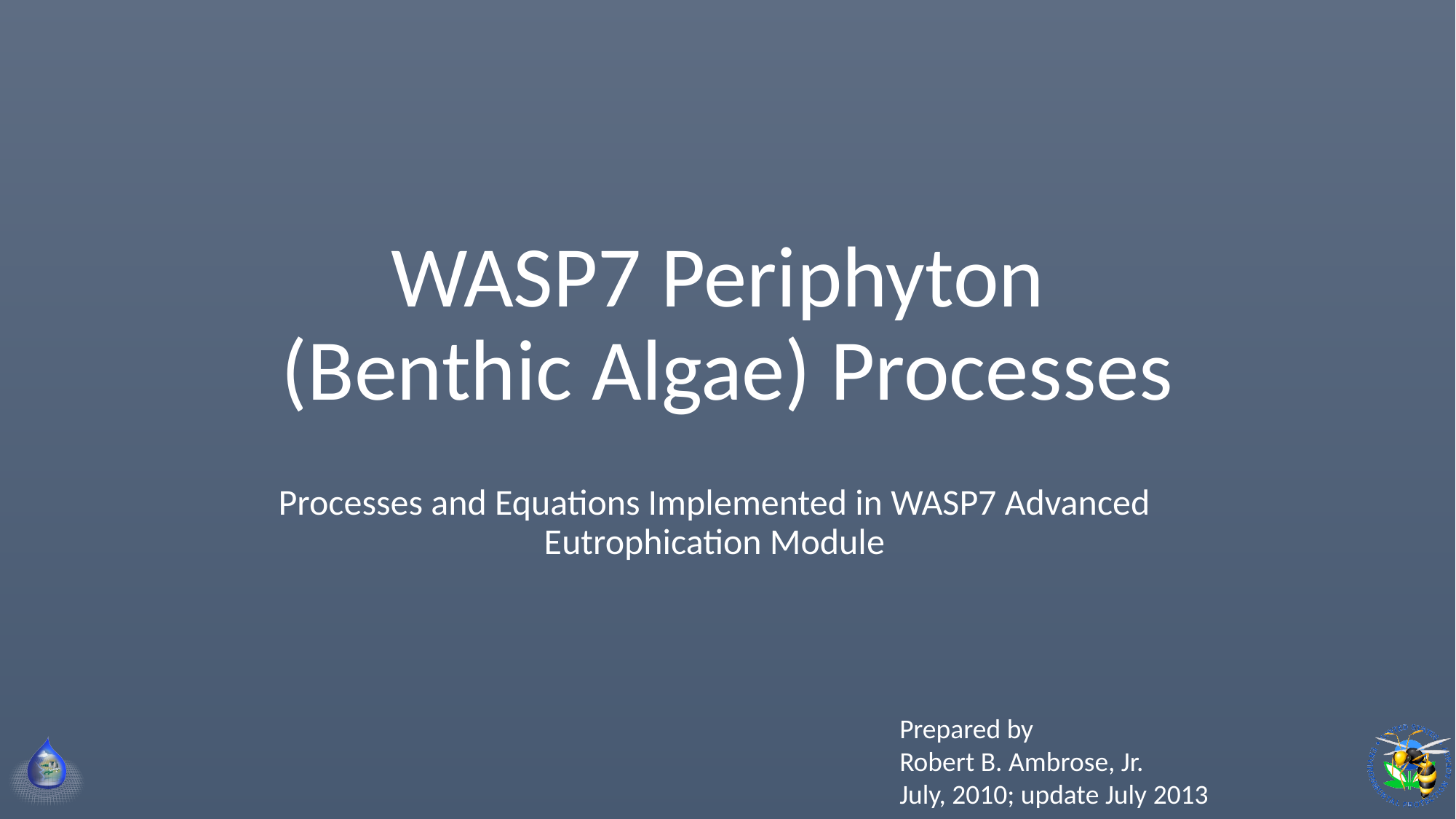

# WASP7 Periphyton (Benthic Algae) Processes
Processes and Equations Implemented in WASP7 Advanced Eutrophication Module
Prepared by
Robert B. Ambrose, Jr.
July, 2010; update July 2013